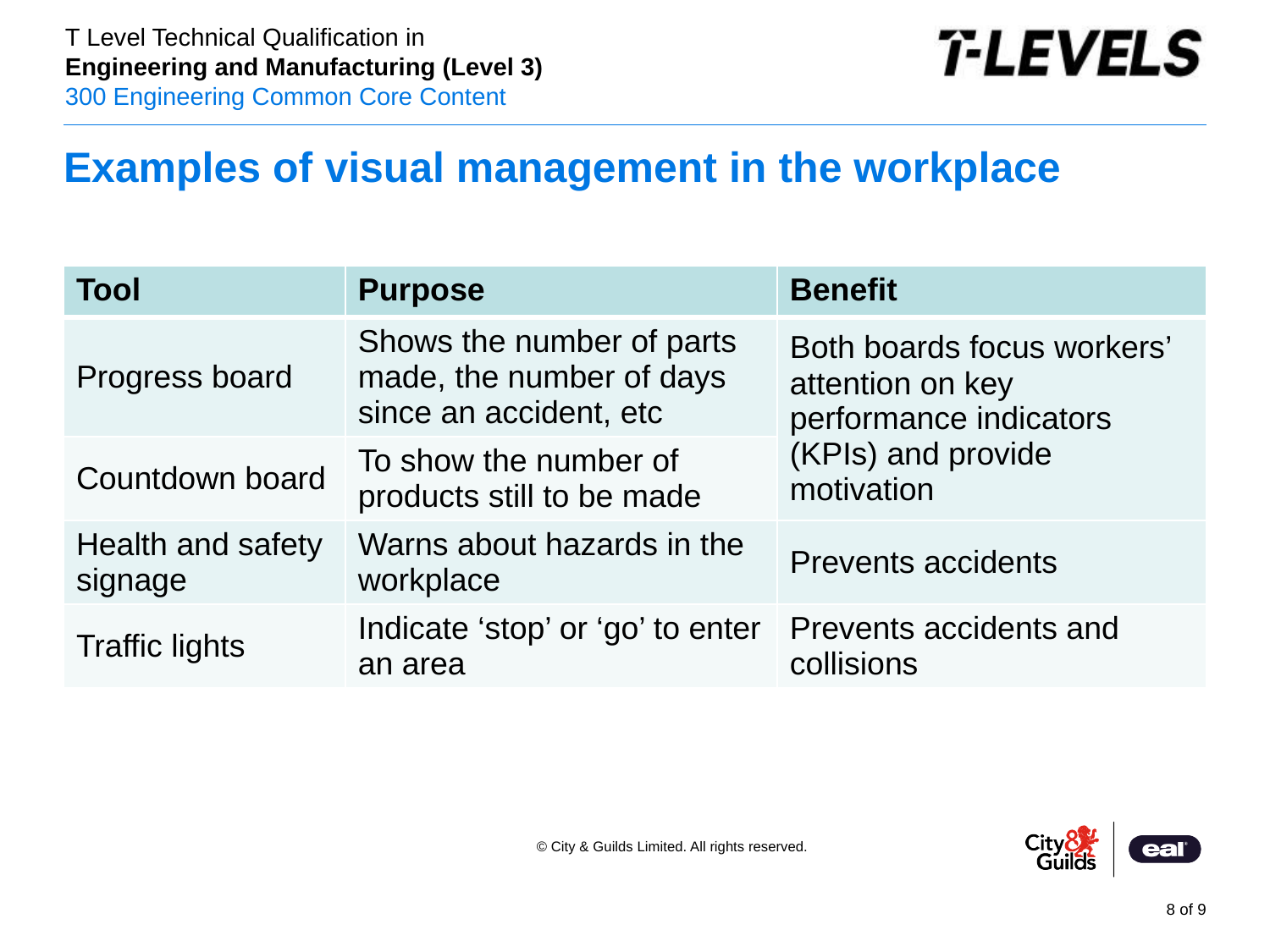

# Examples of visual management in the workplace
| Tool | Purpose | Benefit |
| --- | --- | --- |
| Progress board | Shows the number of parts made, the number of days since an accident, etc | Both boards focus workers’ attention on key performance indicators (KPIs) and provide motivation |
| Countdown board | To show the number of products still to be made |  |
| Health and safety signage | Warns about hazards in the workplace | Prevents accidents |
| Traffic lights | Indicate ‘stop’ or ‘go’ to enter an area | Prevents accidents and collisions |